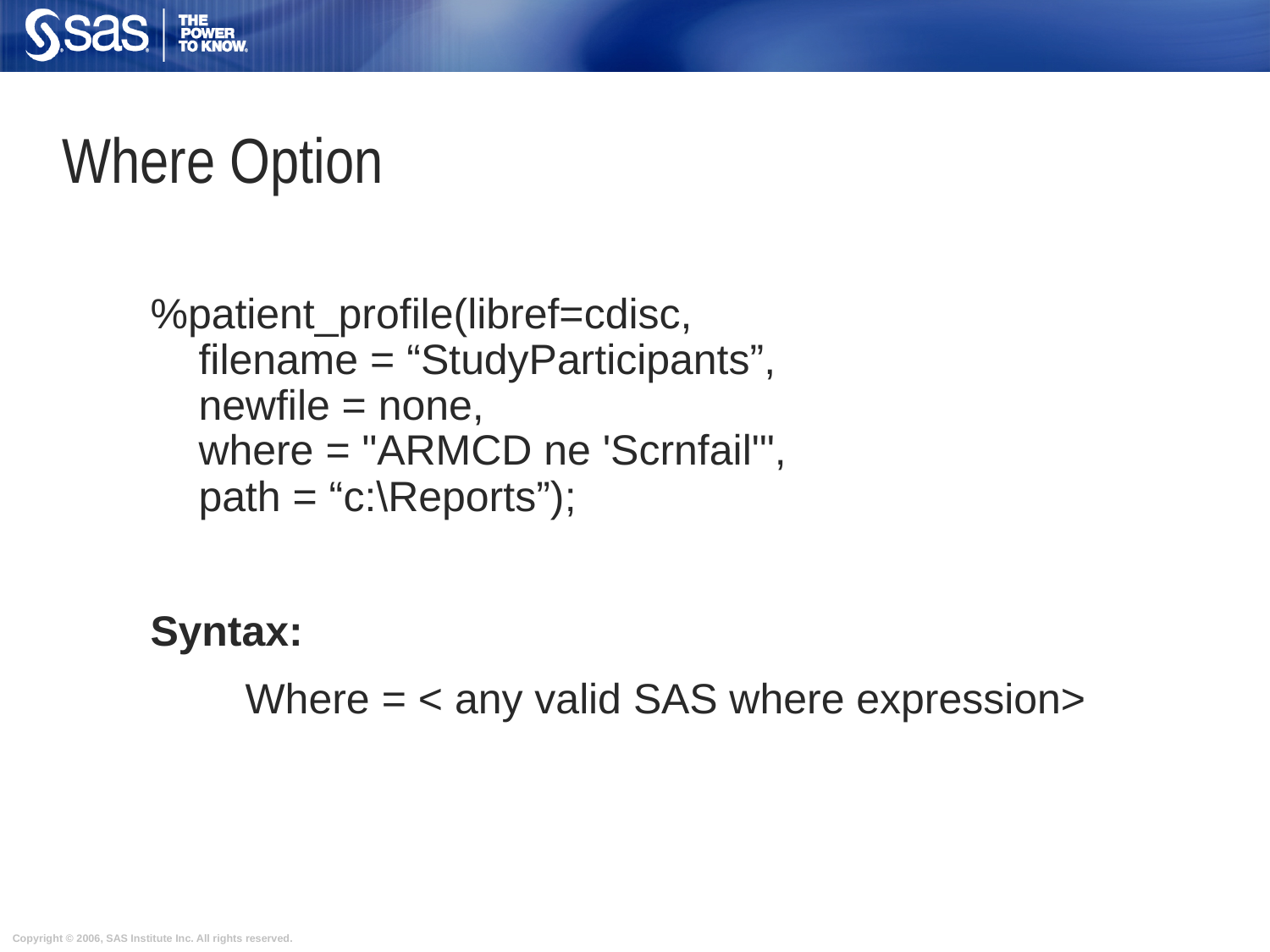

# Where Option
%patient_profile(libref=cdisc,
filename = “StudyParticipants”,
newfile = none,
where = "ARMCD ne 'Scrnfail'",
path = “c:\Reports”);

Syntax:
        Where = < any valid SAS where expression>